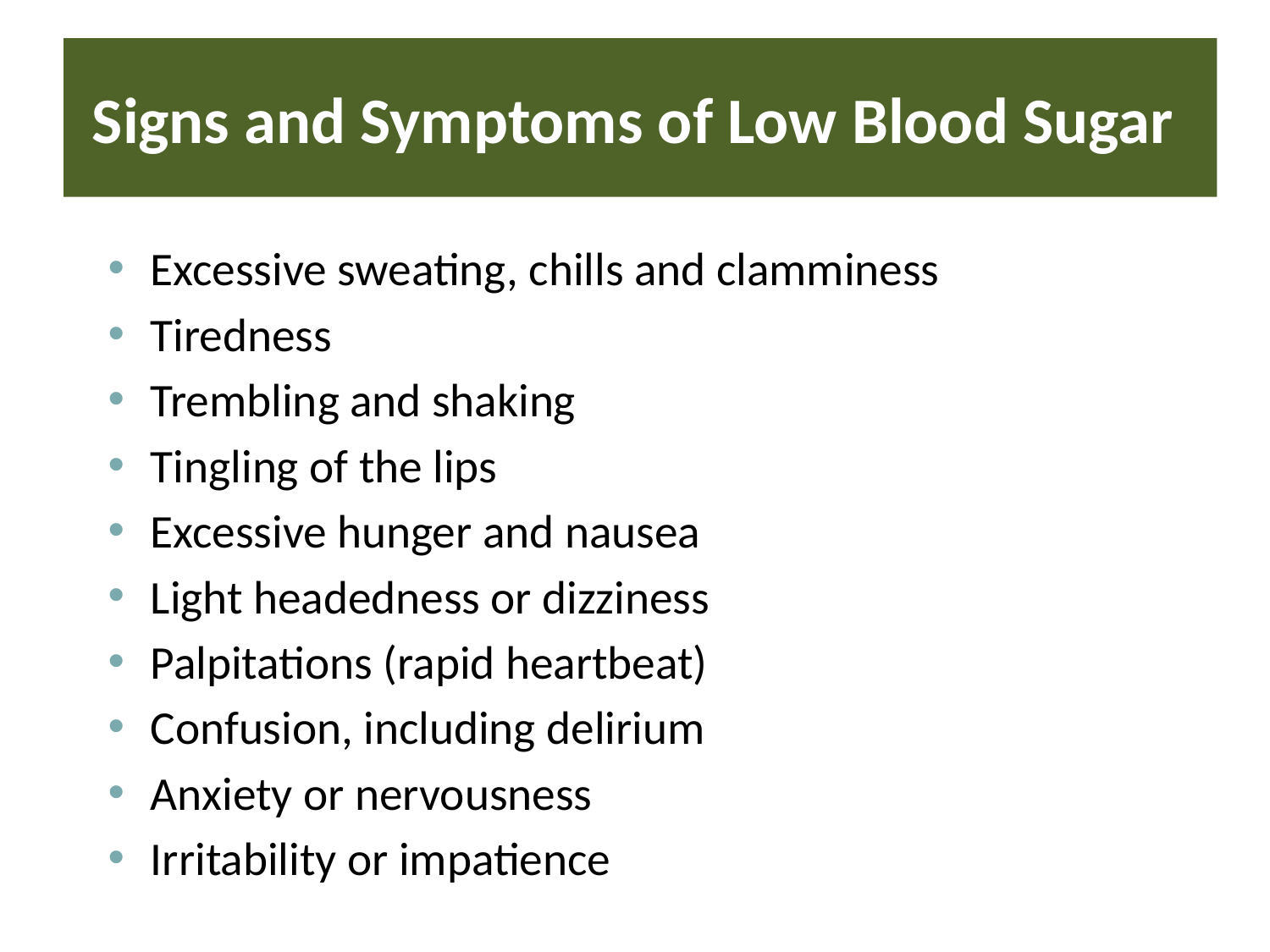

# Signs and Symptoms of Low Blood Sugar
Excessive sweating, chills and clamminess
Tiredness
Trembling and shaking
Tingling of the lips
Excessive hunger and nausea
Light headedness or dizziness
Palpitations (rapid heartbeat)
Confusion, including delirium
Anxiety or nervousness
Irritability or impatience